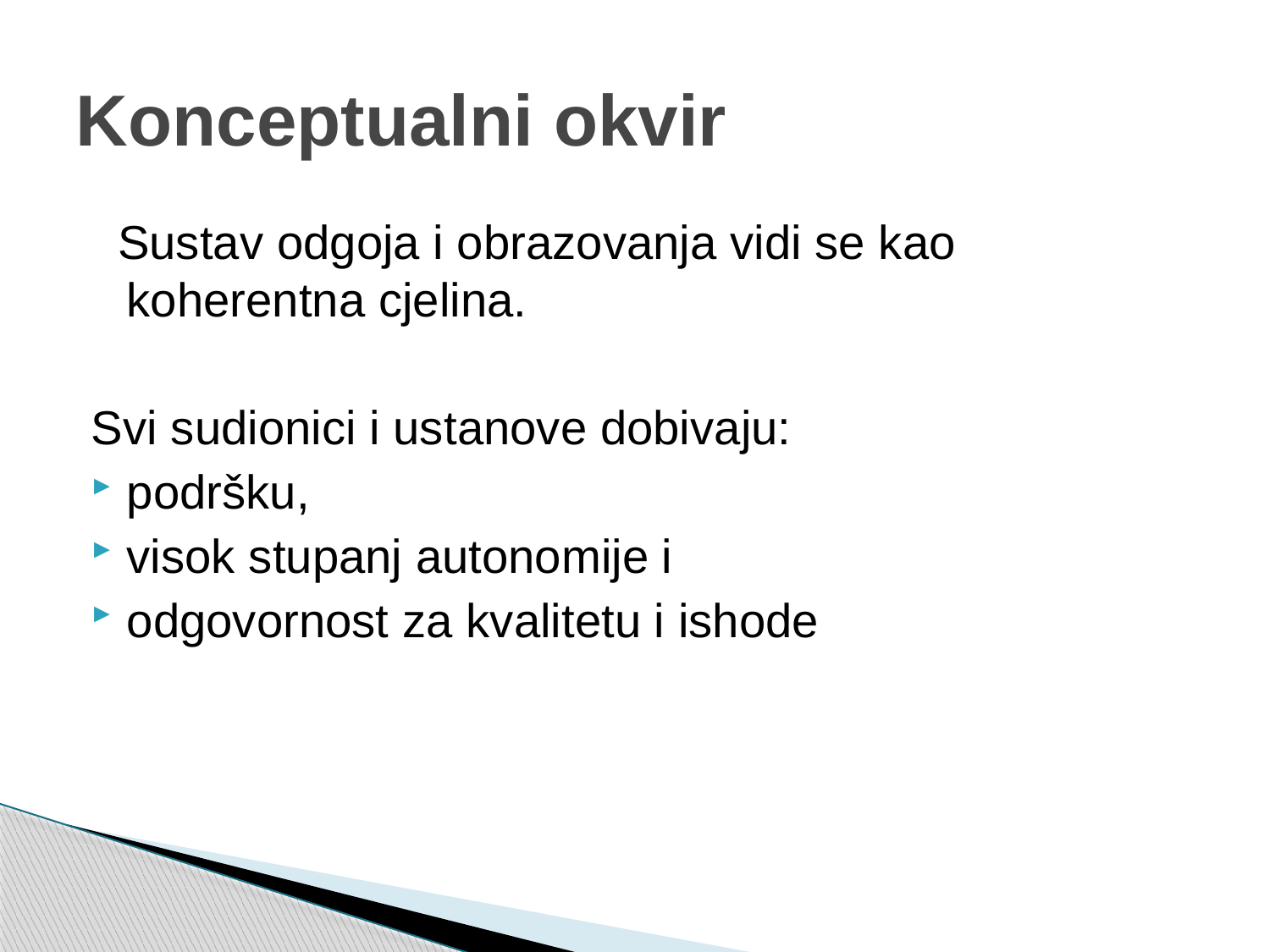

# Konceptualni okvir
  Sustav odgoja i obrazovanja vidi se kao koherentna cjelina.

Svi sudionici i ustanove dobivaju:
podršku,
visok stupanj autonomije i
odgovornost za kvalitetu i ishode